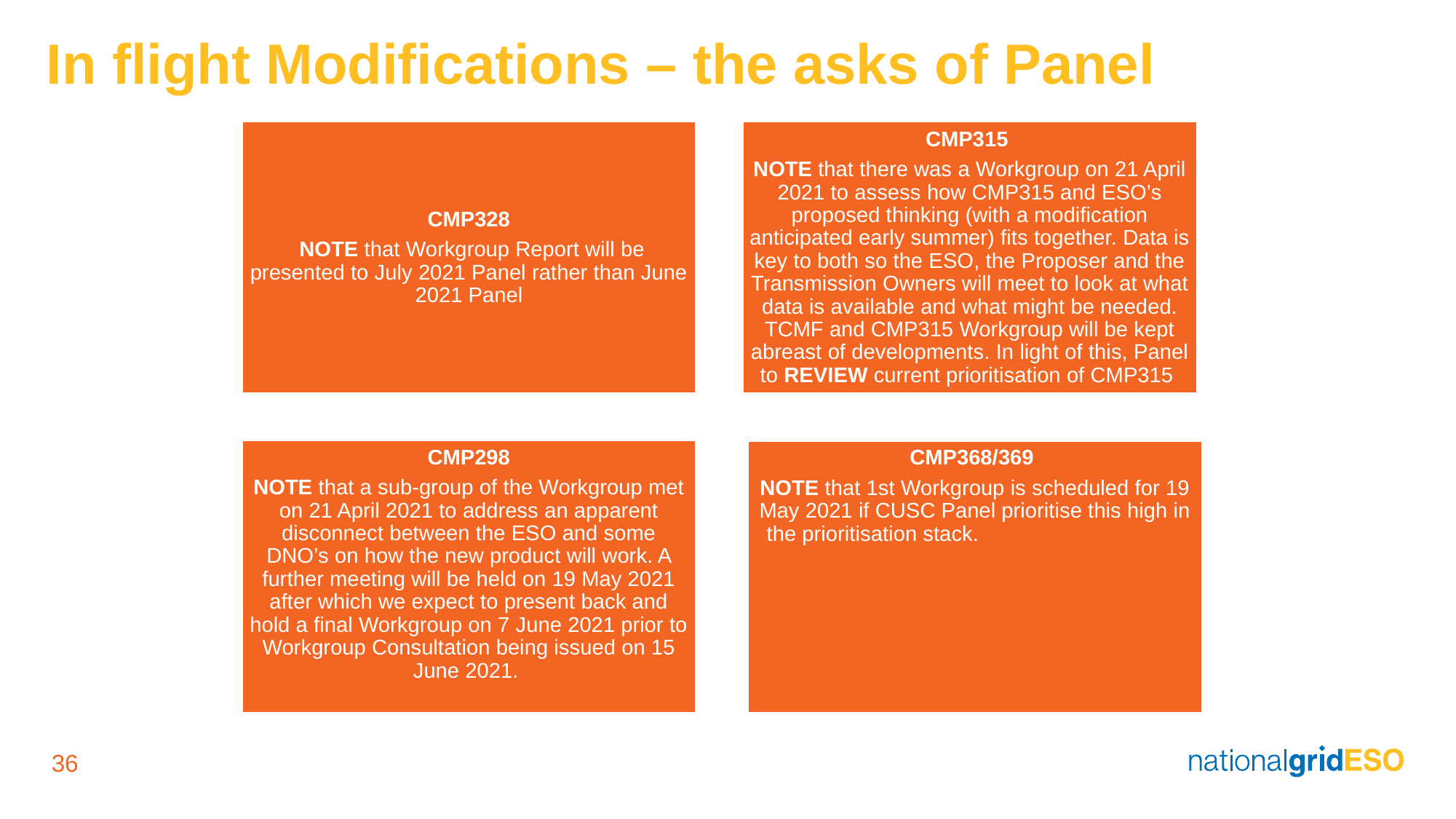

# In flight Modifications – the asks of Panel
CMP328
 NOTE that Workgroup Report will be presented to July 2021 Panel rather than June 2021 Panel
CMP315
NOTE that there was a Workgroup on 21 April 2021 to assess how CMP315 and ESO’s proposed thinking (with a modification anticipated early summer) fits together. Data is key to both so the ESO, the Proposer and the Transmission Owners will meet to look at what data is available and what might be needed. TCMF and CMP315 Workgroup will be kept abreast of developments. In light of this, Panel to REVIEW current prioritisation of CMP315
CMP298
NOTE that a sub-group of the Workgroup met on 21 April 2021 to address an apparent disconnect between the ESO and some DNO’s on how the new product will work. A further meeting will be held on 19 May 2021 after which we expect to present back and hold a final Workgroup on 7 June 2021 prior to Workgroup Consultation being issued on 15 June 2021.
CMP368/369
NOTE that 1st Workgroup is scheduled for 19 May 2021 if CUSC Panel prioritise this high in the prioritisation stack.